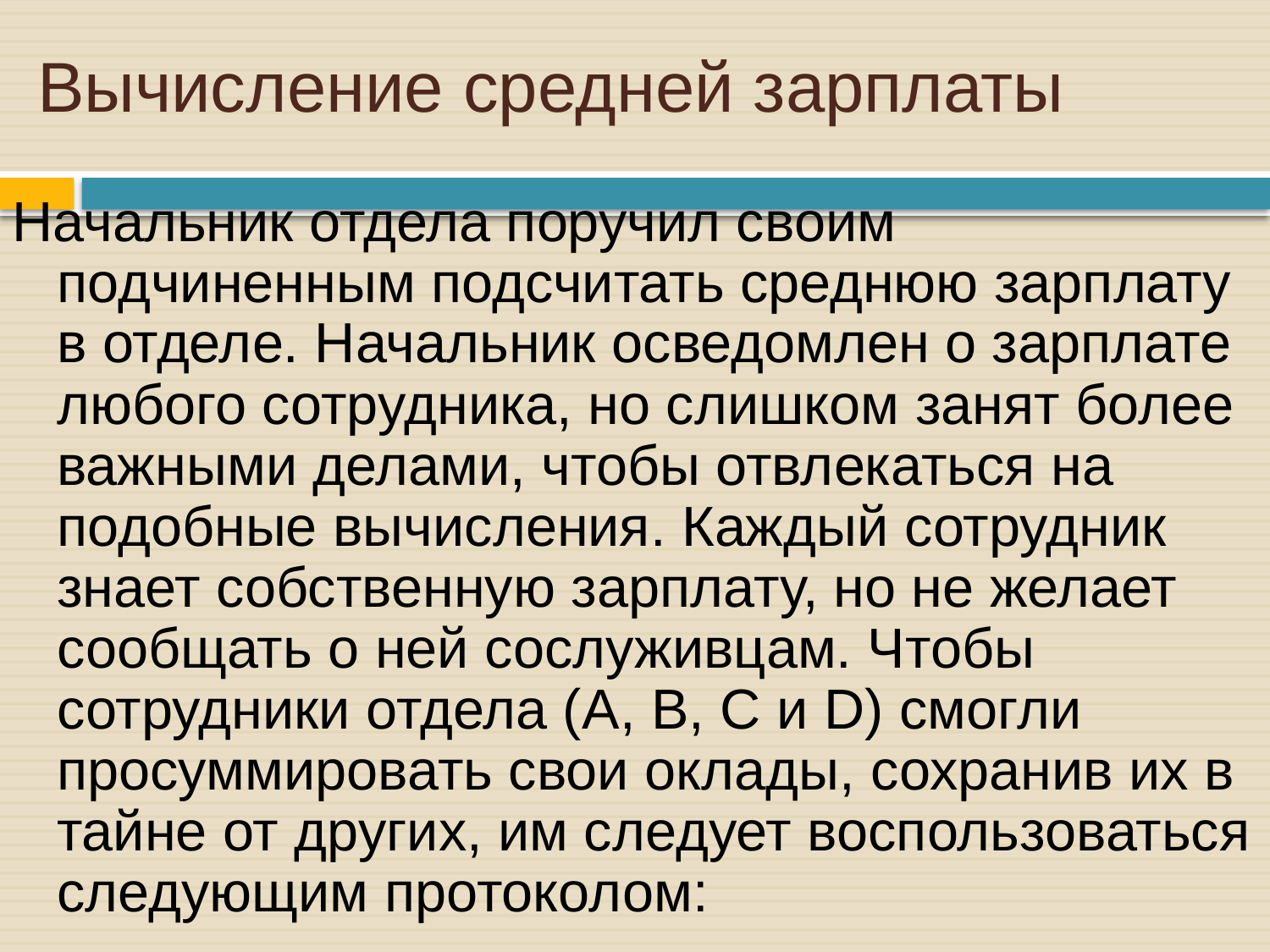

# Вычисление средней зарплаты
Начальник отдела поручил своим подчиненным подсчитать среднюю зарплату в отделе. Начальник осведомлен о зарплате любого сотрудника, но слишком занят более важными делами, чтобы отвлекаться на подобные вычисления. Каждый сотрудник знает собственную зарплату, но не желает сообщать о ней сослуживцам. Чтобы сотрудники отдела (A, B, C и D) смогли просуммировать свои оклады, сохранив их в тайне от других, им следует воспользоваться следующим протоколом: